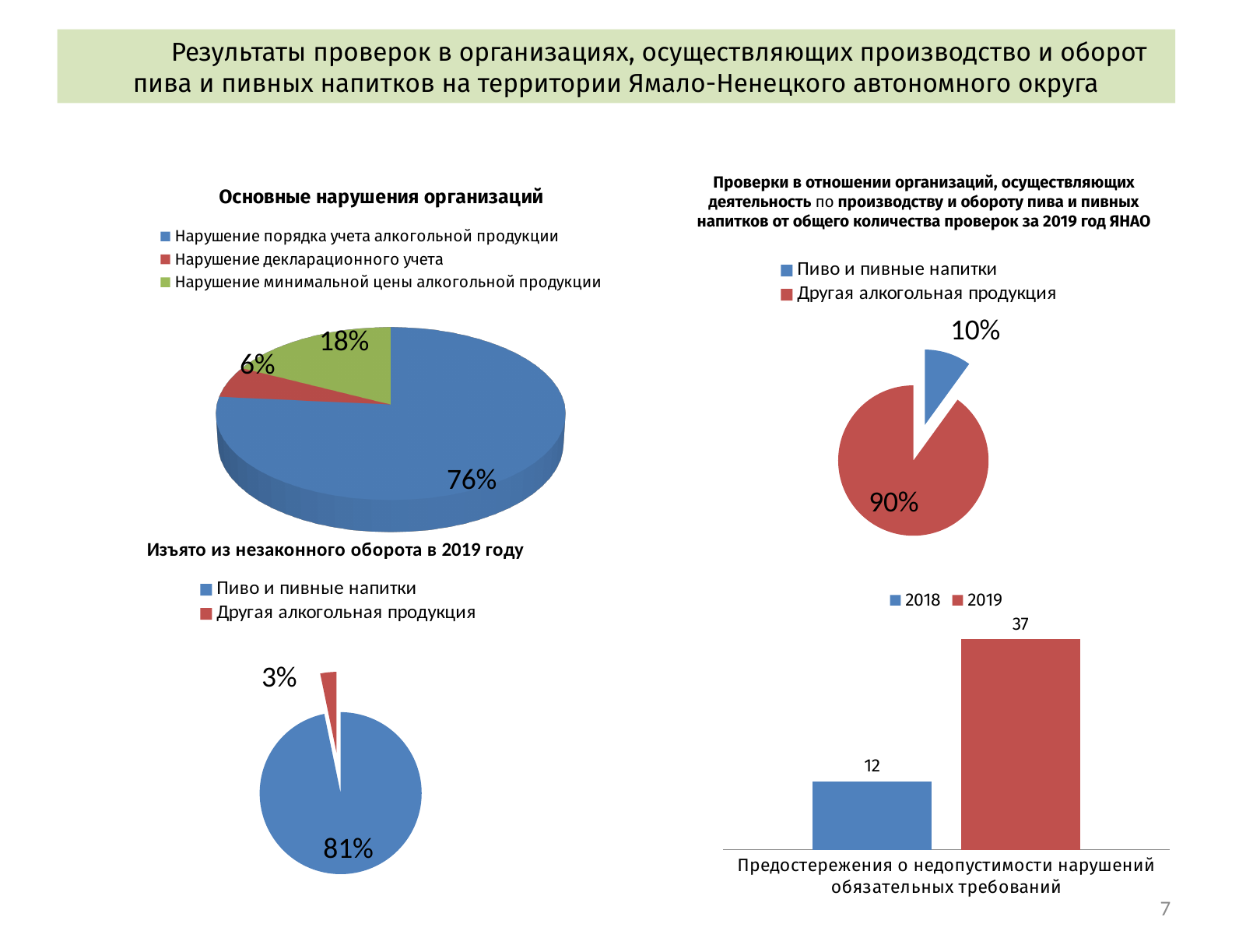

Результаты проверок в организациях, осуществляющих производство и оборот пива и пивных напитков на территории Ямало-Ненецкого автономного округа

[unsupported chart]

Проверки в отношении организаций, осуществляющих деятельность по производству и обороту пива и пивных напитков от общего количества проверок за 2019 год ЯНАО

### Chart

| Category | Проверки в отношении организаций, осуществляющих деятельность по производству и обороту пива и пивных напитков от общего количества проверок |
|---|---|
| Пиво и пивные напитки | 10.0 |
| Другая алкогольная продукция | 90.0 |

### Chart: Изъято из незаконного оборота в 2019 году

| Category | Изъято из незаконного оборота за 7 месяцев 2019 |
|---|---|
| Пиво и пивные напитки | 110.0 |
| Другая алкогольная продукция | 3.69 |

### Chart

| Category | 2018 | 2019 |
|---|---|---|
| Предостережения о недопустимости нарушений обязательных требований | 12.0 | 37.0 |
7